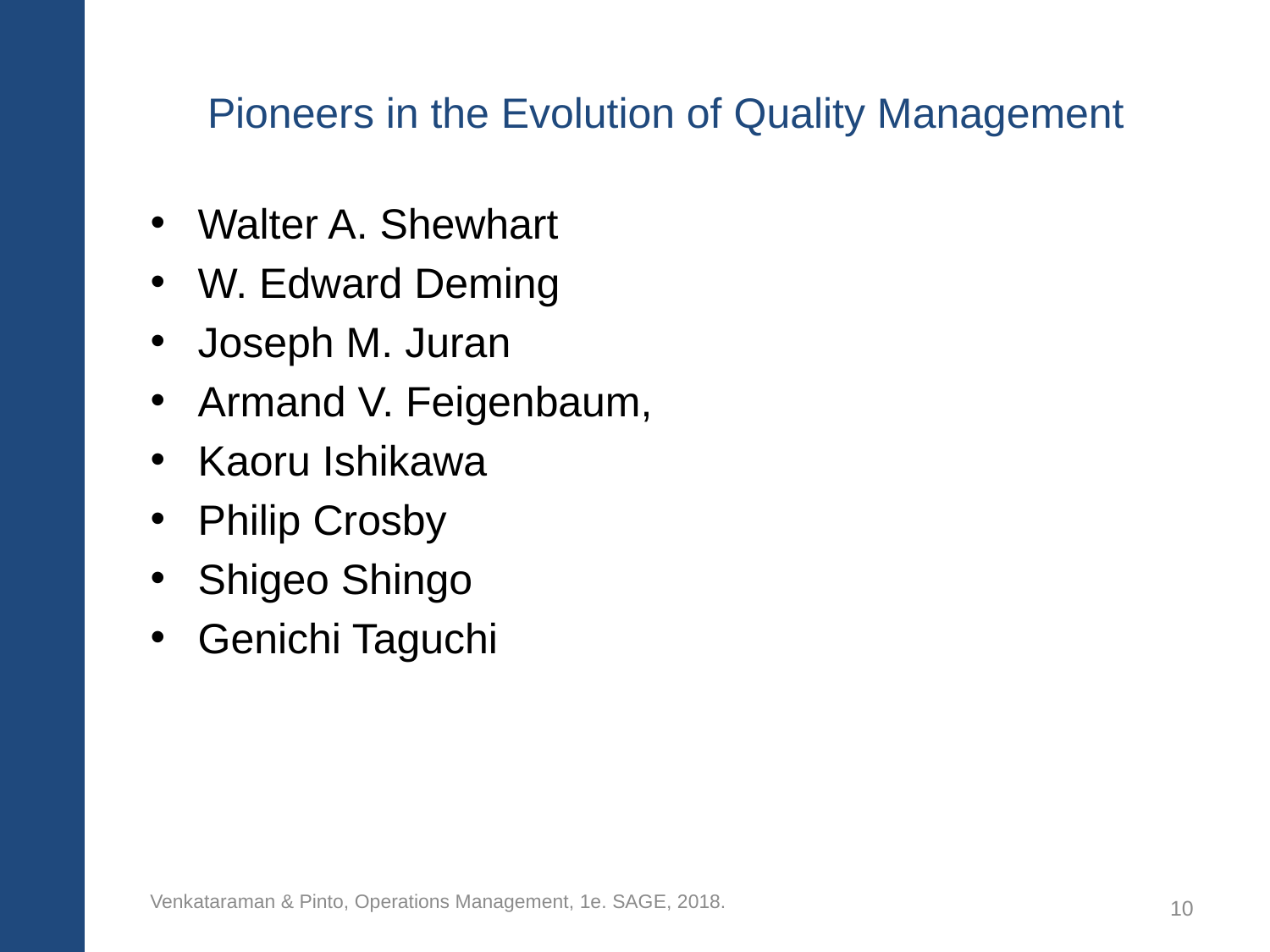

# Pioneers in the Evolution of Quality Management
Walter A. Shewhart
W. Edward Deming
Joseph M. Juran
Armand V. Feigenbaum,
Kaoru Ishikawa
Philip Crosby
Shigeo Shingo
Genichi Taguchi
Venkataraman & Pinto, Operations Management, 1e. SAGE, 2018.
10